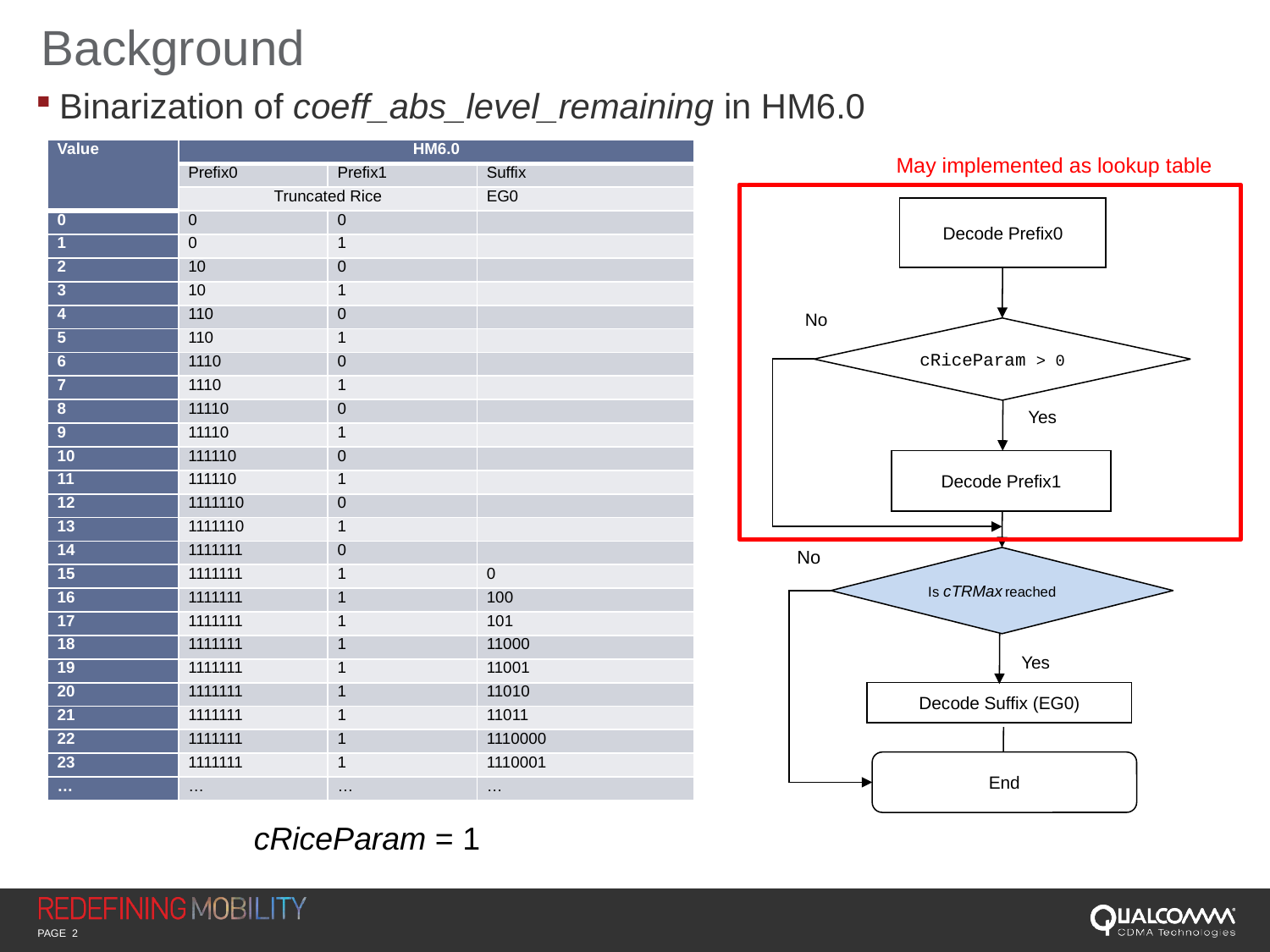

# Background
Binarization of coeff_abs_level_remaining in HM6.0

| Value | HM6.0 |  |  |
| --- | --- | --- | --- |
|  | Prefix0 | Prefix1 | Suffix |
|  | Truncated Rice |  | EG0 |
| 0 | 0 | 0 |  |
| 1 | 0 | 1 |  |
| 2 | 10 | 0 |  |
| 3 | 10 | 1 |  |
| 4 | 110 | 0 |  |
| 5 | 110 | 1 |  |
| 6 | 1110 | 0 |  |
| 7 | 1110 | 1 |  |
| 8 | 11110 | 0 |  |
| 9 | 11110 | 1 |  |
| 10 | 111110 | 0 |  |
| 11 | 111110 | 1 |  |
| 12 | 1111110 | 0 |  |
| 13 | 1111110 | 1 |  |
| 14 | 1111111 | 0 |  |
| 15 | 1111111 | 1 | 0 |
| 16 | 1111111 | 1 | 100 |
| 17 | 1111111 | 1 | 101 |
| 18 | 1111111 | 1 | 11000 |
| 19 | 1111111 | 1 | 11001 |
| 20 | 1111111 | 1 | 11010 |
| 21 | 1111111 | 1 | 11011 |
| 22 | 1111111 | 1 | 1110000 |
| 23 | 1111111 | 1 | 1110001 |
| … | … | … | … |
May implemented as lookup table

Decode Prefix0

No
cRiceParam > 0

Yes
Decode Prefix1

No
Is cTRMax reached

Yes
Decode Suffix (EG0)

End

cRiceParam = 1